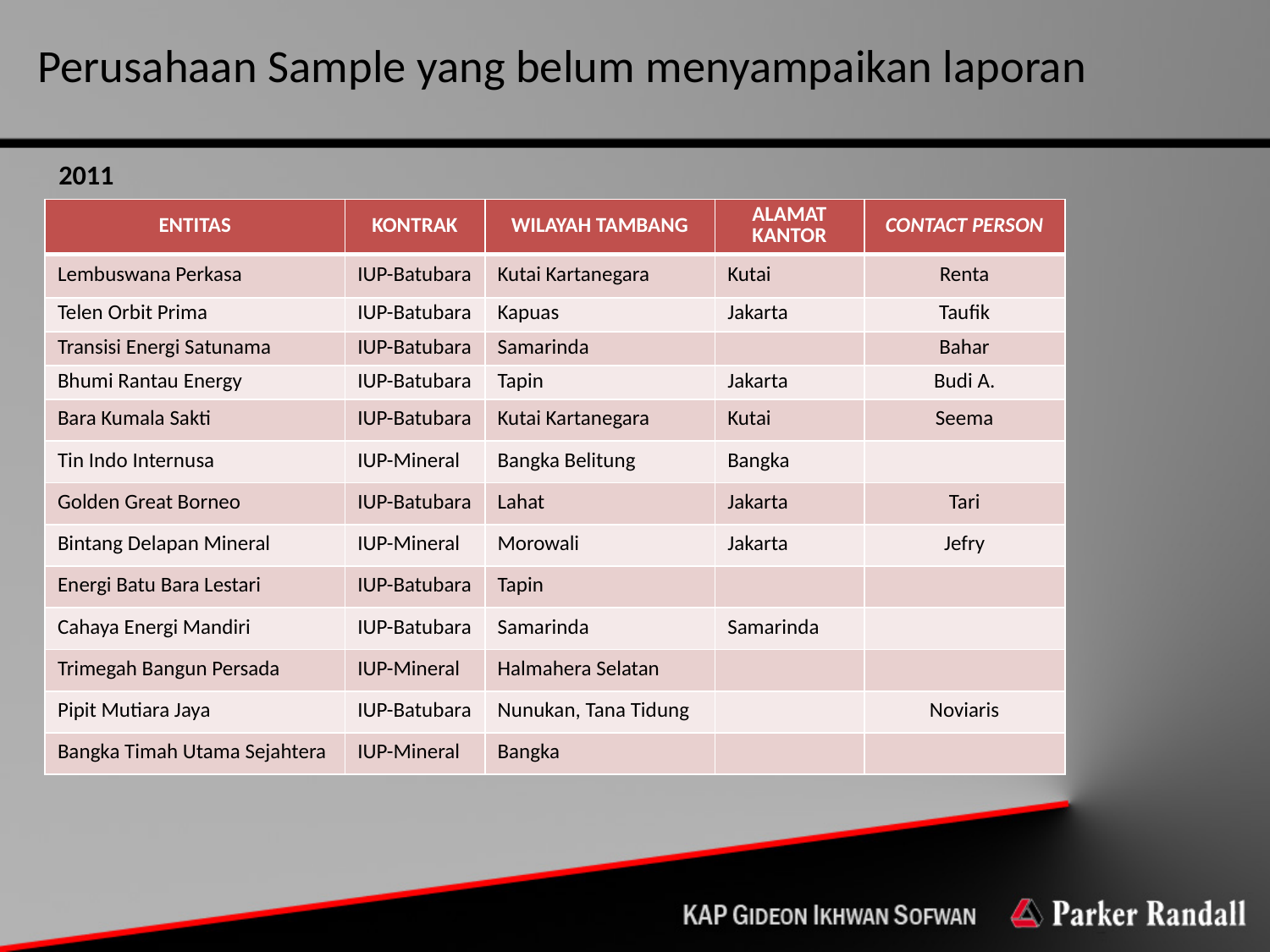

# Perusahaan Sample yang belum menyampaikan laporan
2011
| ENTITAS | KONTRAK | WILAYAH TAMBANG | ALAMAT KANTOR | CONTACT PERSON |
| --- | --- | --- | --- | --- |
| Lembuswana Perkasa | IUP-Batubara | Kutai Kartanegara | Kutai | Renta |
| Telen Orbit Prima | IUP-Batubara | Kapuas | Jakarta | Taufik |
| Transisi Energi Satunama | IUP-Batubara | Samarinda |  | Bahar |
| Bhumi Rantau Energy | IUP-Batubara | Tapin | Jakarta | Budi A. |
| Bara Kumala Sakti | IUP-Batubara | Kutai Kartanegara | Kutai | Seema |
| Tin Indo Internusa | IUP-Mineral | Bangka Belitung | Bangka |  |
| Golden Great Borneo | IUP-Batubara | Lahat | Jakarta | Tari |
| Bintang Delapan Mineral | IUP-Mineral | Morowali | Jakarta | Jefry |
| Energi Batu Bara Lestari | IUP-Batubara | Tapin |  |  |
| Cahaya Energi Mandiri | IUP-Batubara | Samarinda | Samarinda |  |
| Trimegah Bangun Persada | IUP-Mineral | Halmahera Selatan |  |  |
| Pipit Mutiara Jaya | IUP-Batubara | Nunukan, Tana Tidung |  | Noviaris |
| Bangka Timah Utama Sejahtera | IUP-Mineral | Bangka |  |  |